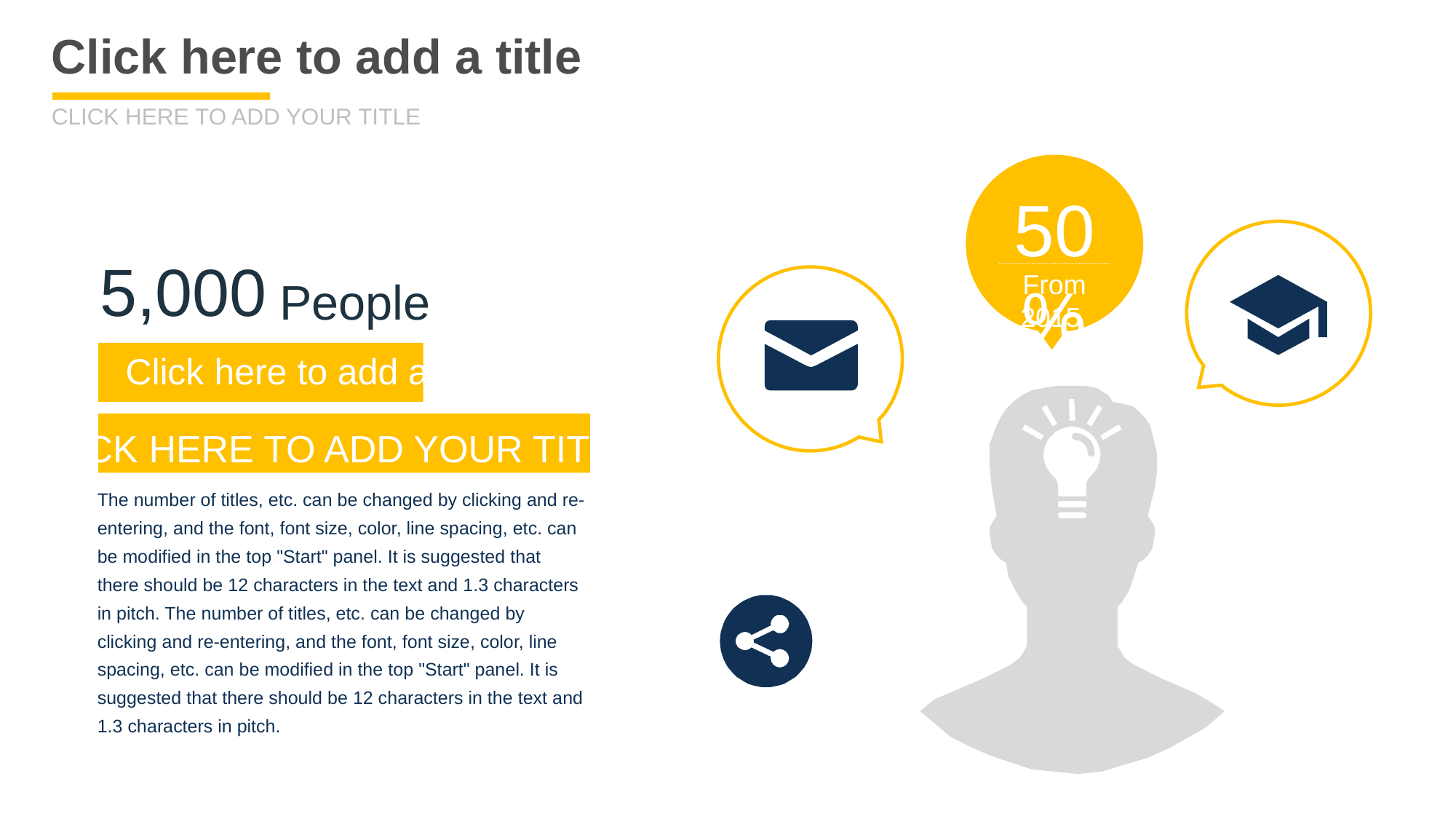

# Click here to add a title
CLICK HERE TO ADD YOUR TITLE

50%
From 2015

5,000
People

Click here to add a title

CLICK HERE TO ADD YOUR TITLE
The number of titles, etc. can be changed by clicking and re-entering, and the font, font size, color, line spacing, etc. can be modified in the top "Start" panel. It is suggested that there should be 12 characters in the text and 1.3 characters in pitch. The number of titles, etc. can be changed by clicking and re-entering, and the font, font size, color, line spacing, etc. can be modified in the top "Start" panel. It is suggested that there should be 12 characters in the text and 1.3 characters in pitch.